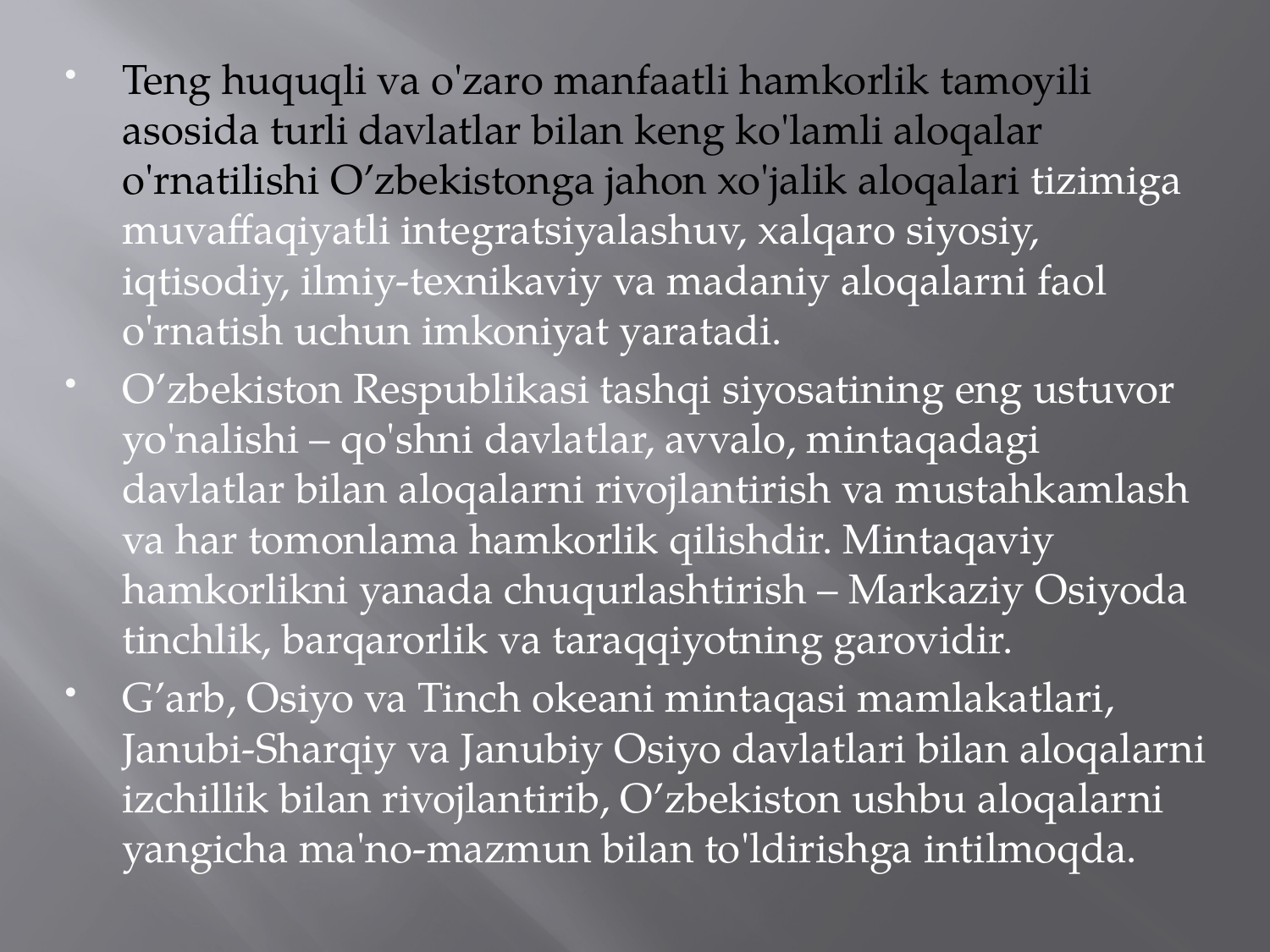

Teng huquqli va o'zaro manfaatli hamkorlik tamoyili asosida turli davlatlar bilan keng ko'lamli aloqalar o'rnatilishi O’zbekistonga jahon xo'jalik aloqalari tizimiga muvaffaqiyatli integratsiyalashuv, xalqaro siyosiy, iqtisodiy, ilmiy-texnikaviy va madaniy aloqalarni faol o'rnatish uchun imkoniyat yaratadi.
O’zbekiston Respublikasi tashqi siyosatining eng ustuvor yo'nalishi – qo'shni davlatlar, avvalo, mintaqadagi davlatlar bilan aloqalarni rivojlantirish va mustahkamlash va har tomonlama hamkorlik qilishdir. Mintaqaviy hamkorlikni yanada chuqurlashtirish – Markaziy Osiyoda tinchlik, barqarorlik va taraqqiyotning garovidir.
G’arb, Osiyo va Tinch okeani mintaqasi mamlakatlari, Janubi-Sharqiy va Janubiy Osiyo davlatlari bilan aloqalarni izchillik bilan rivojlantirib, O’zbekiston ushbu aloqalarni yangicha ma'no-mazmun bilan to'ldirishga intilmoqda.